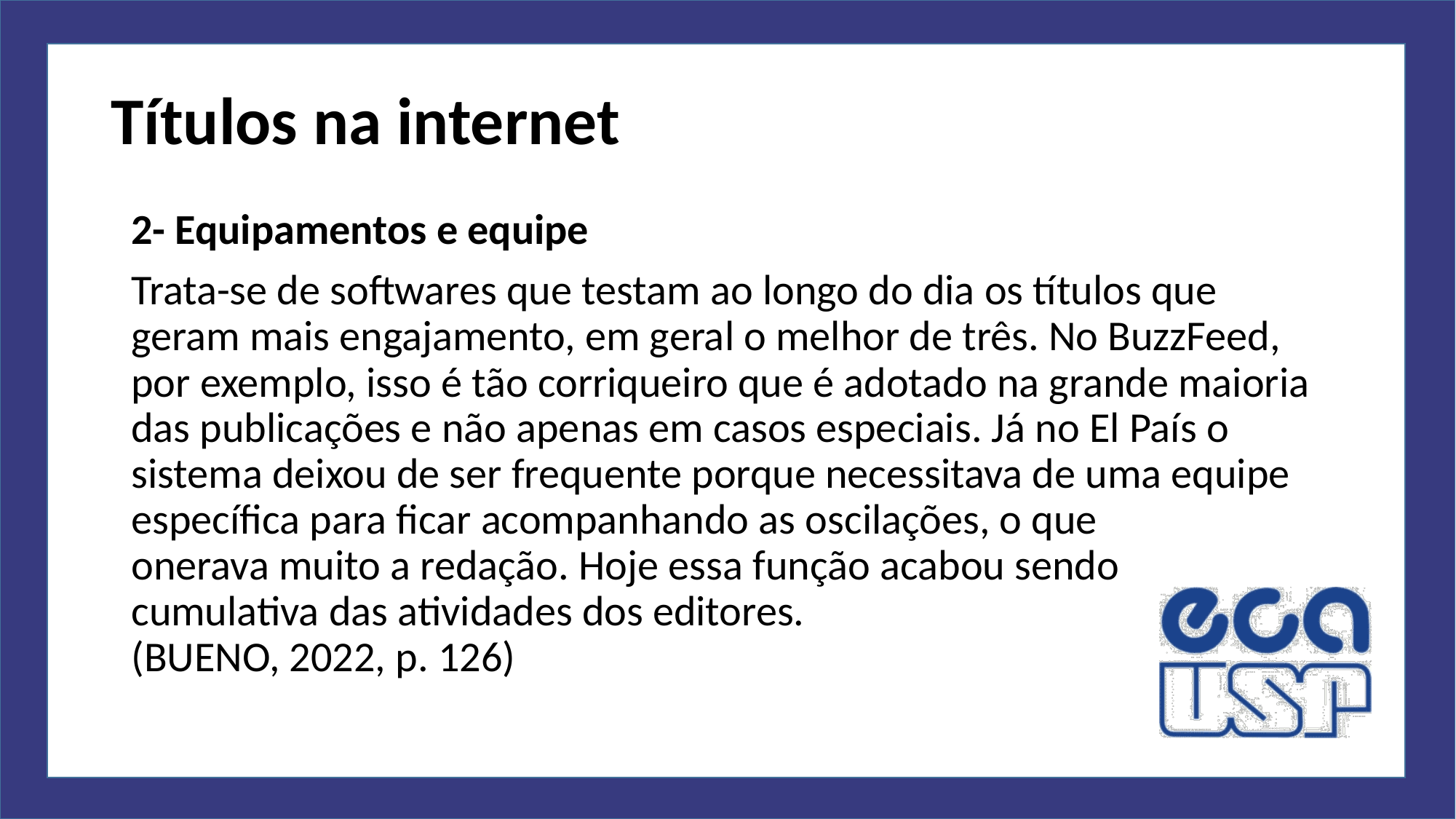

# Títulos na internet
2- Equipamentos e equipe
Trata-se de softwares que testam ao longo do dia os títulos que geram mais engajamento, em geral o melhor de três. No BuzzFeed, por exemplo, isso é tão corriqueiro que é adotado na grande maioria das publicações e não apenas em casos especiais. Já no El País o sistema deixou de ser frequente porque necessitava de uma equipe específica para ficar acompanhando as oscilações, o que
onerava muito a redação. Hoje essa função acabou sendo
cumulativa das atividades dos editores.
(BUENO, 2022, p. 126)